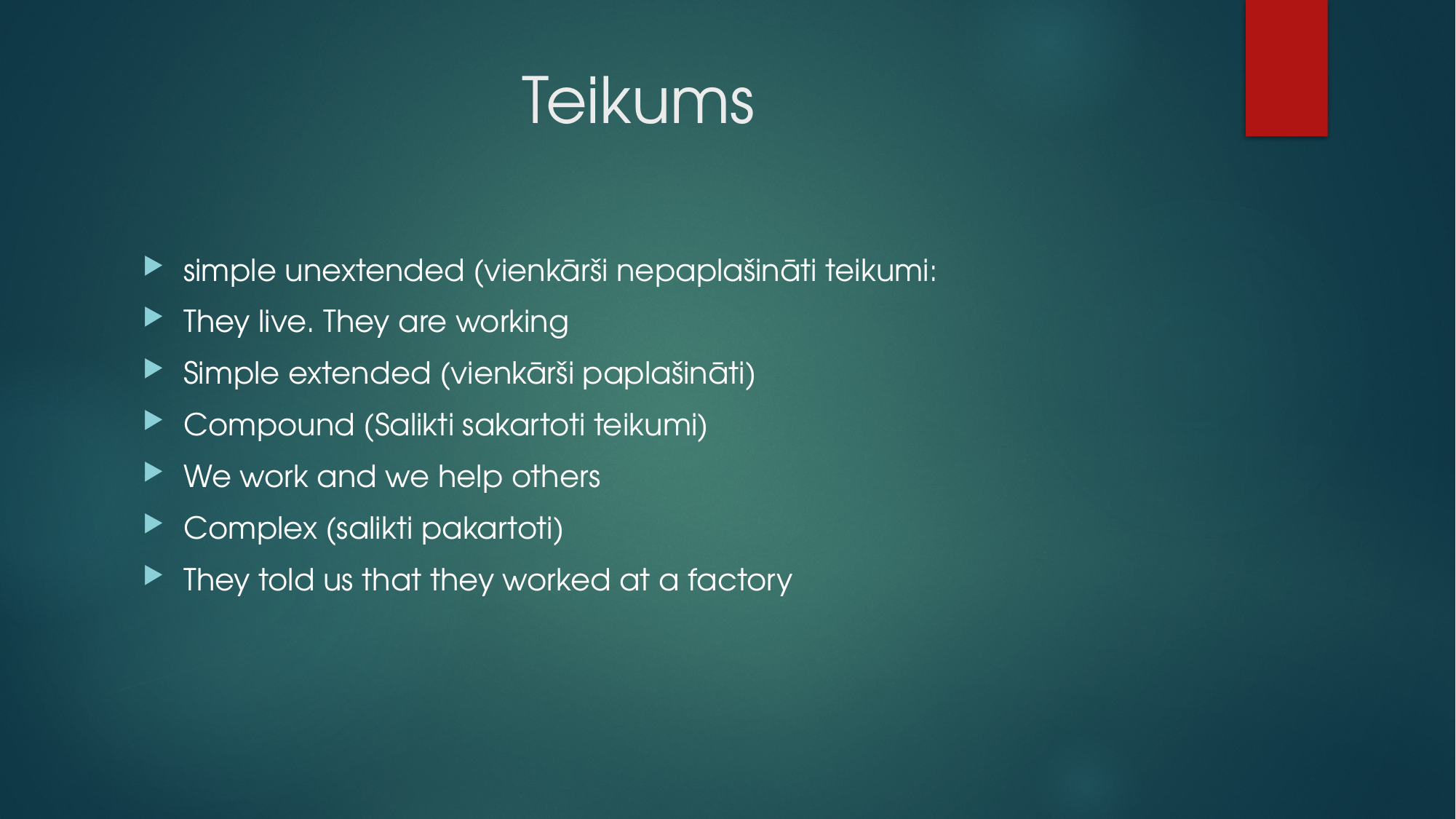

# Teikums
simple unextended (vienkārši nepaplašināti teikumi:
They live. They are working
Simple extended (vienkārši paplašināti)
Compound (Salikti sakartoti teikumi)
We work and we help others
Complex (salikti pakartoti)
They told us that they worked at a factory